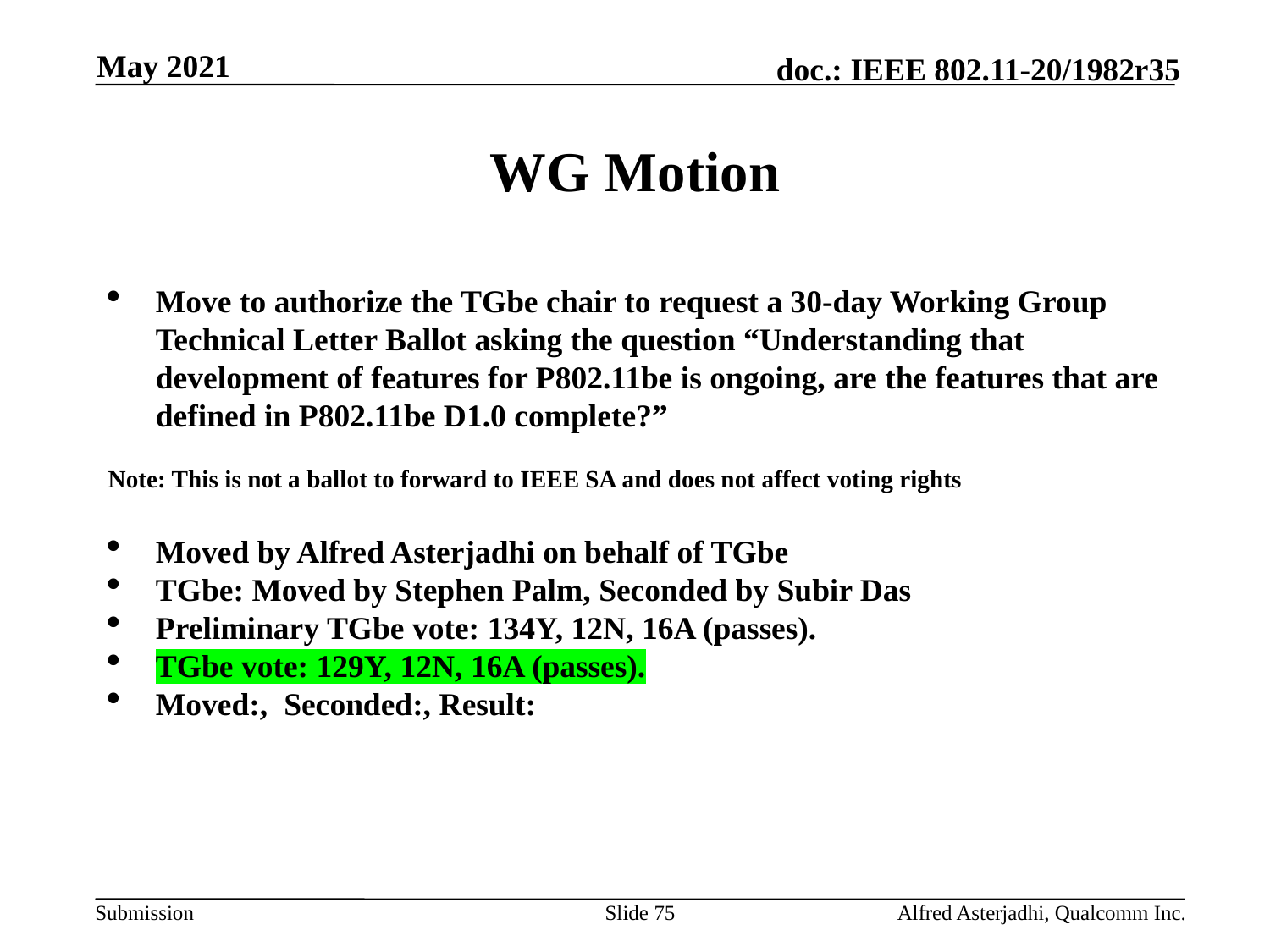

May 2021
# WG Motion
Move to authorize the TGbe chair to request a 30-day Working Group Technical Letter Ballot asking the question “Understanding that development of features for P802.11be is ongoing, are the features that are defined in P802.11be D1.0 complete?”

Note: This is not a ballot to forward to IEEE SA and does not affect voting rights

Moved by Alfred Asterjadhi on behalf of TGbe
TGbe: Moved by Stephen Palm, Seconded by Subir Das
Preliminary TGbe vote: 134Y, 12N, 16A (passes).
TGbe vote: 129Y, 12N, 16A (passes).
Moved:,  Seconded:, Result:

Slide 75
Alfred Asterjadhi, Qualcomm Inc.